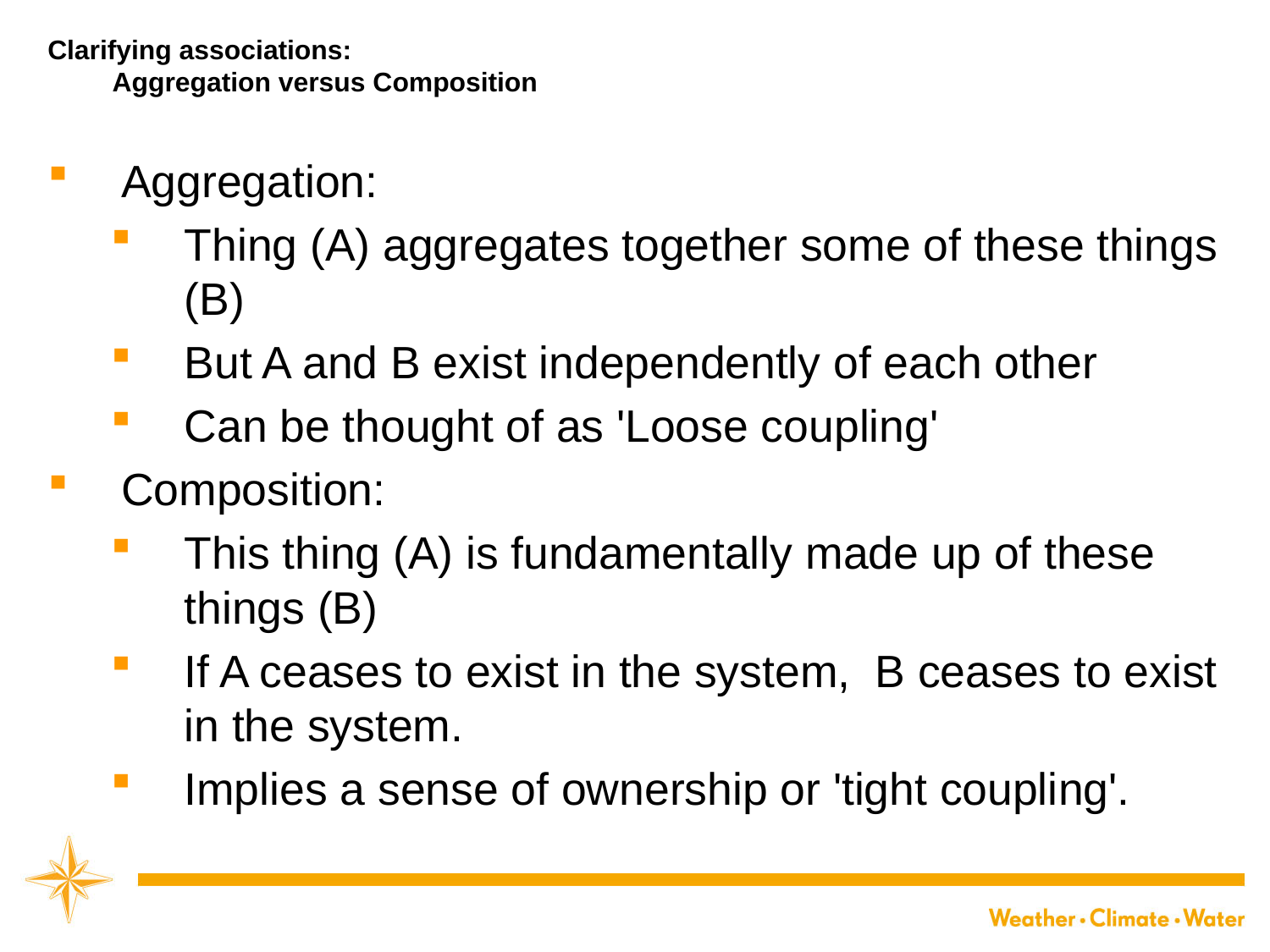

# Clarifying associations: Aggregation versus Composition
Aggregation:
Thing (A) aggregates together some of these things (B)
But A and B exist independently of each other
Can be thought of as 'Loose coupling'
Composition:
This thing (A) is fundamentally made up of these things (B)
If A ceases to exist in the system,  B ceases to exist in the system.
Implies a sense of ownership or 'tight coupling'.